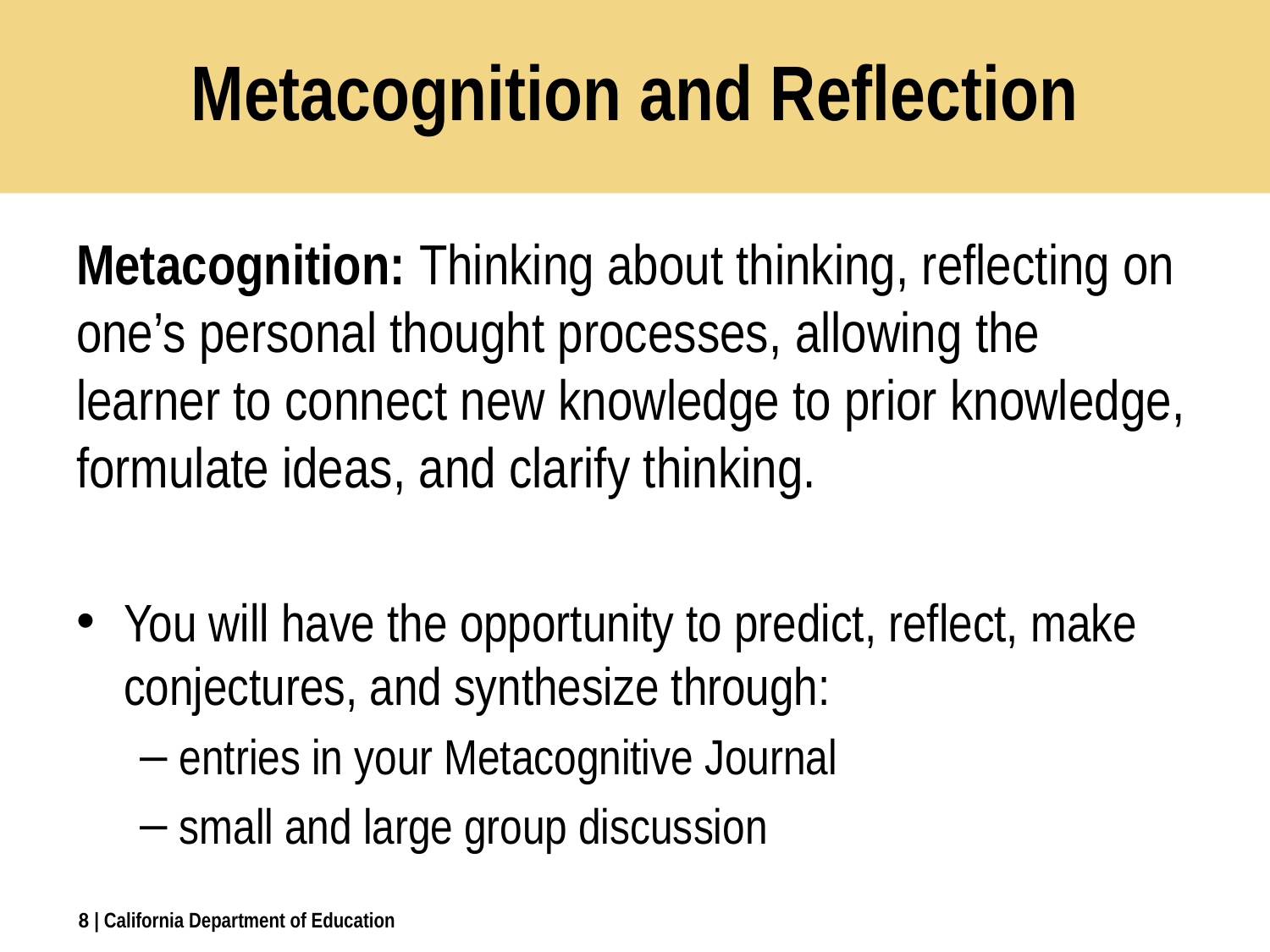

# Metacognition and Reflection
Metacognition: Thinking about thinking, reflecting on one’s personal thought processes, allowing the learner to connect new knowledge to prior knowledge, formulate ideas, and clarify thinking.

You will have the opportunity to predict, reflect, make conjectures, and synthesize through:
entries in your Metacognitive Journal
small and large group discussion
8
| California Department of Education